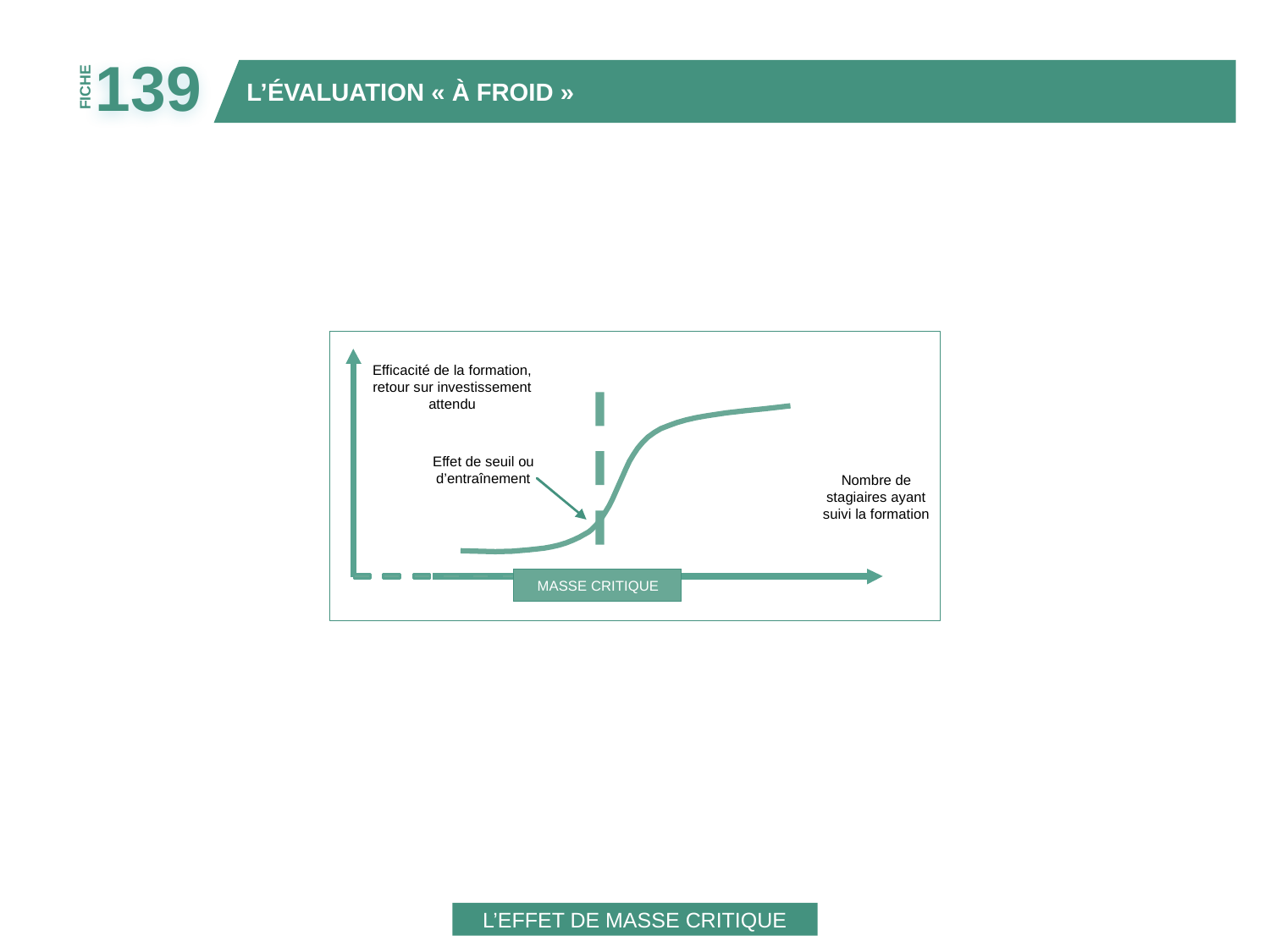

139

L’ÉVALUATION « À FROID »
FICHE

Efficacité de la formation,
retour sur investissement
attendu

Effet de seuil ou
d’entraînement
Nombre de
stagiaires ayant
suivi la formation

MASSE CRITIQUE
L’EFFET DE MASSE CRITIQUE